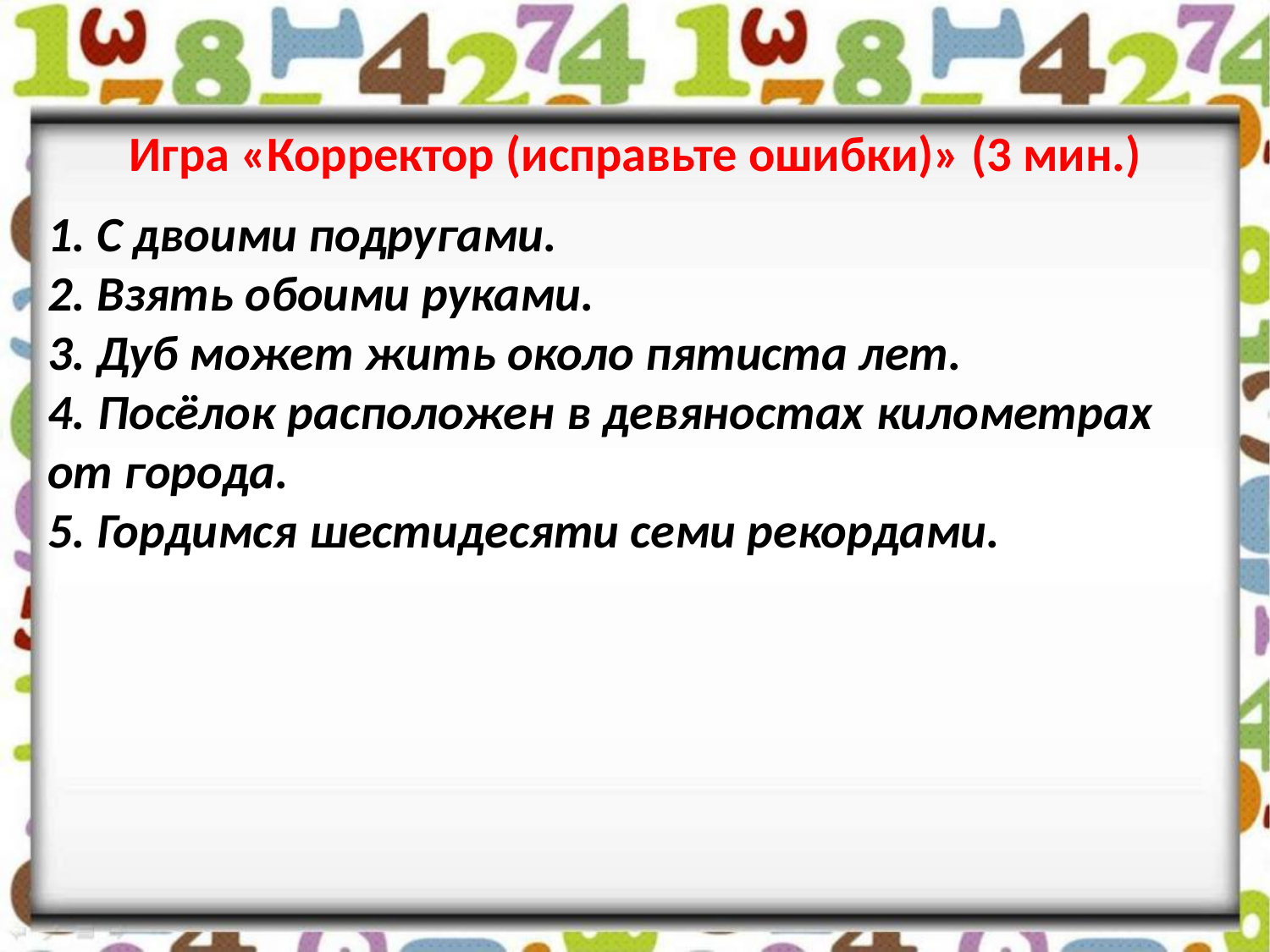

Игра «Корректор (исправьте ошибки)» (3 мин.)
1. С двоими подругами.
2. Взять обоими руками.
3. Дуб может жить около пятиста лет.
4. Посёлок расположен в девяностах километрах от города.
5. Гордимся шестидесяти семи рекордами.